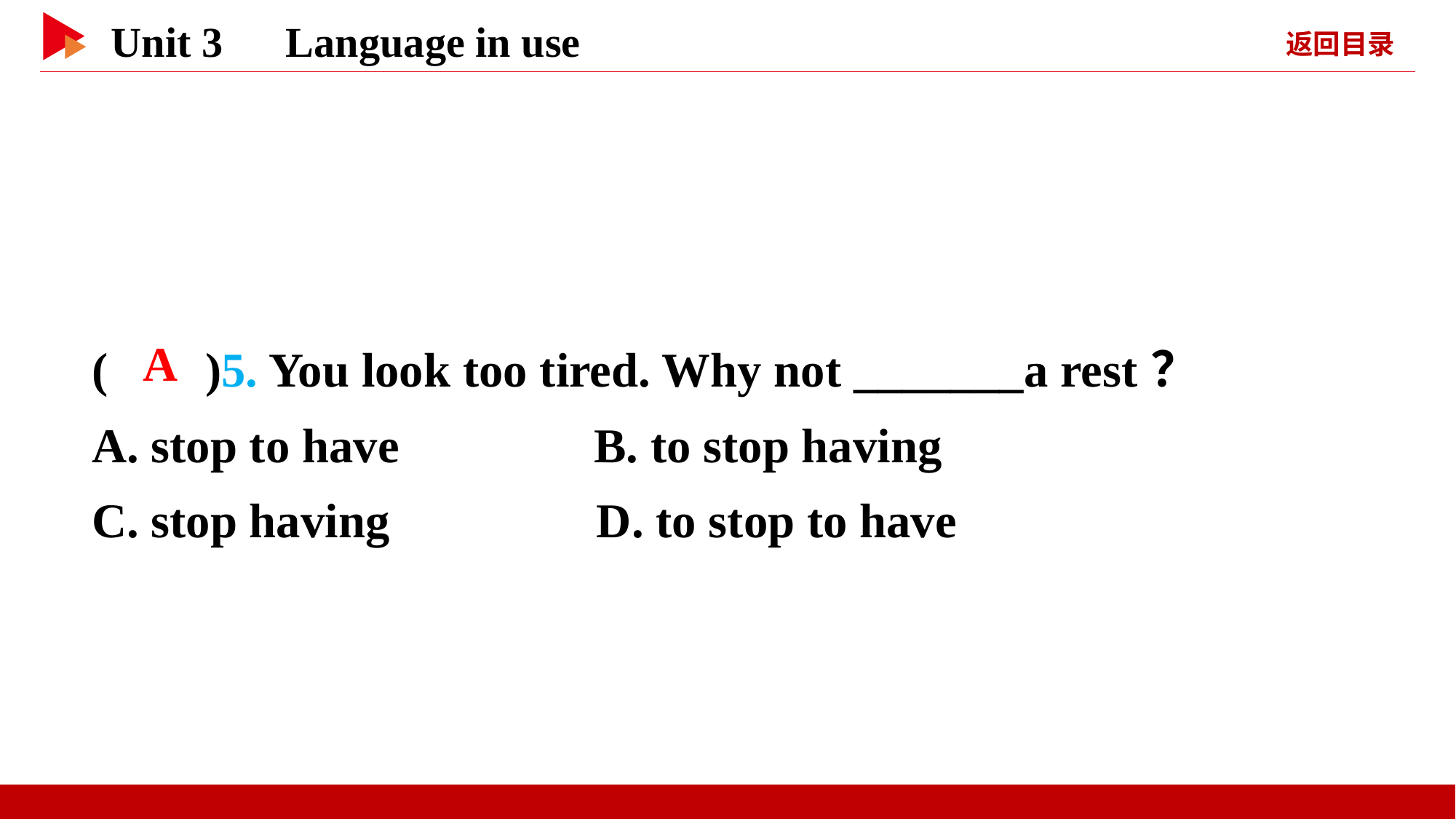

(        )5. You look too tired. Why not _______a rest？
A. stop to have                B. to stop having
C. stop having                 D. to stop to have
   A